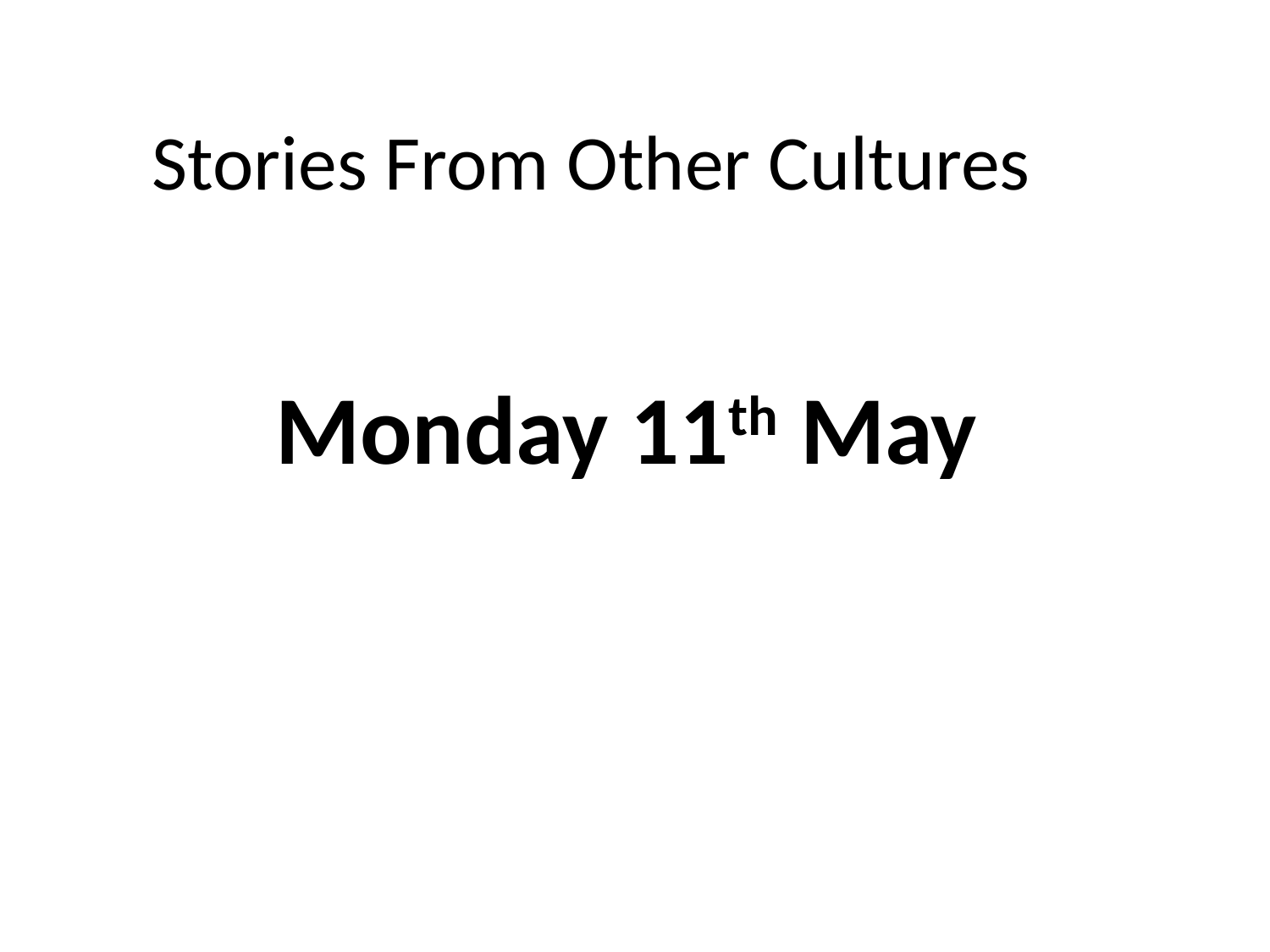

Stories From Other Cultures
# Monday 11th May